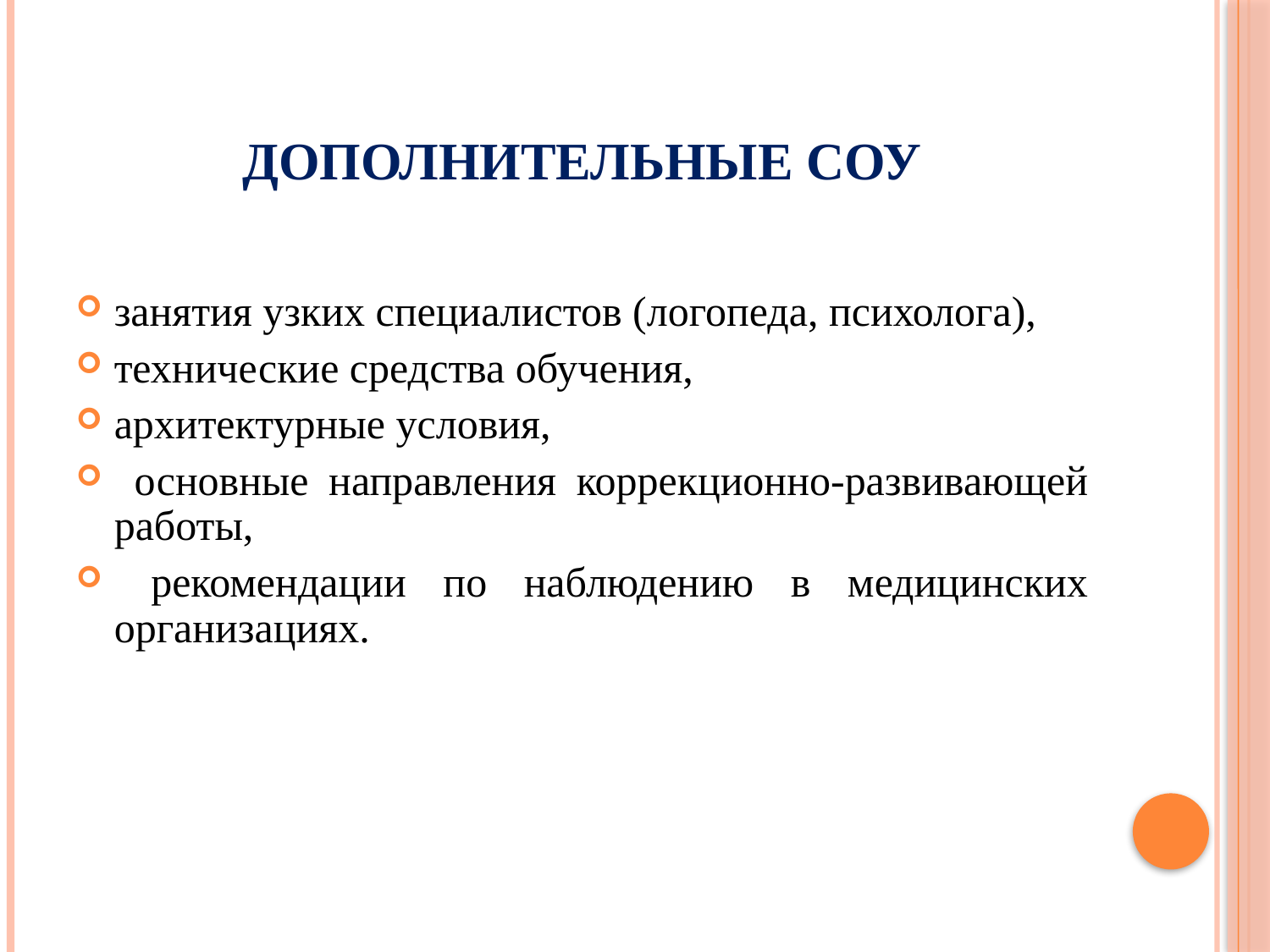

# Дополнительные СОУ

занятия узких специалистов (логопеда, психолога),
технические средства обучения,
архитектурные условия,
 основные направления коррекционно-развивающей работы,
 рекомендации по наблюдению в медицинских организациях.